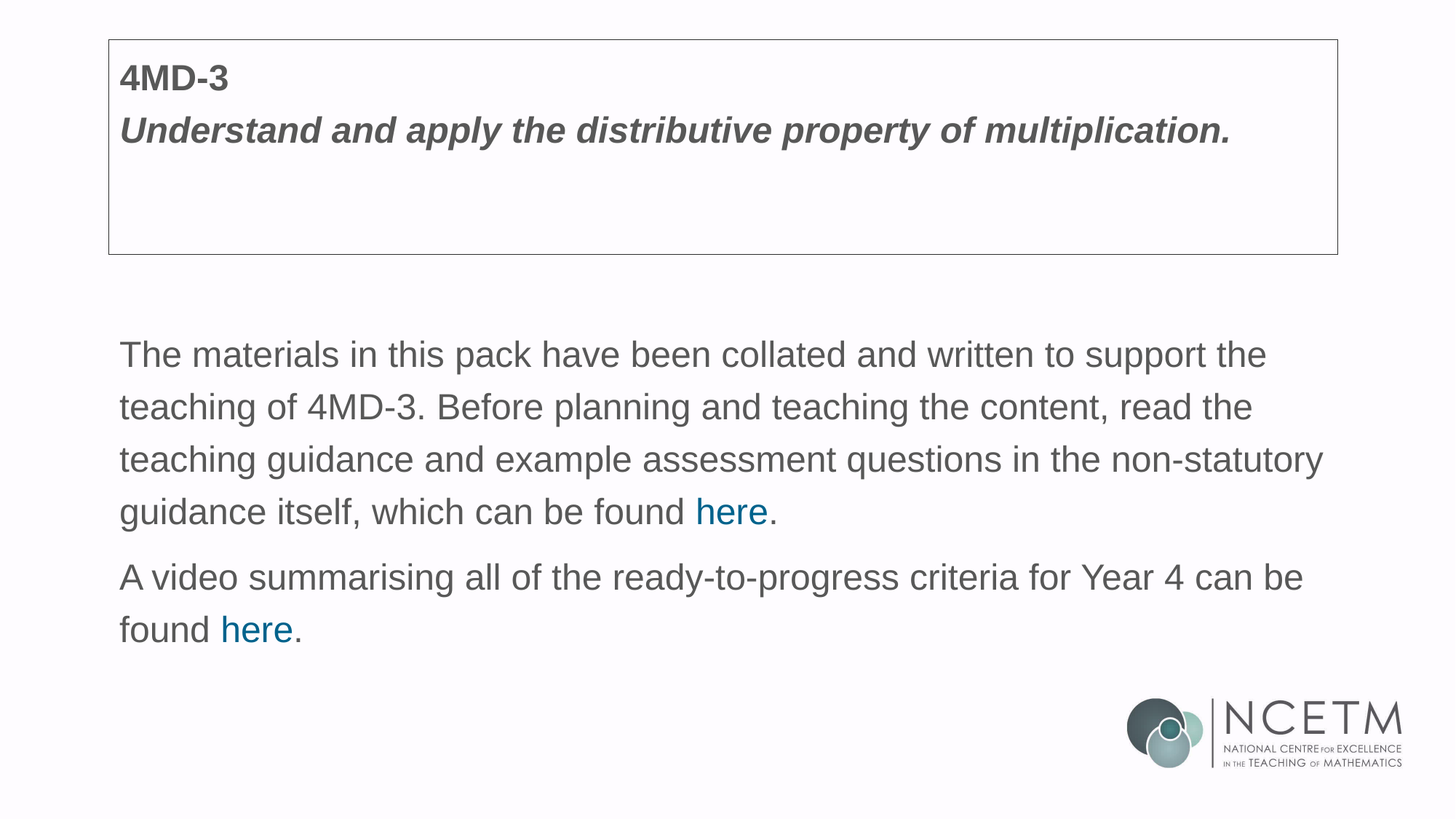

# 4MD-3 Understand and apply the distributive property of multiplication.
The materials in this pack have been collated and written to support the teaching of 4MD-3. Before planning and teaching the content, read the teaching guidance and example assessment questions in the non-statutory guidance itself, which can be found here.
A video summarising all of the ready-to-progress criteria for Year 4 can be found here.